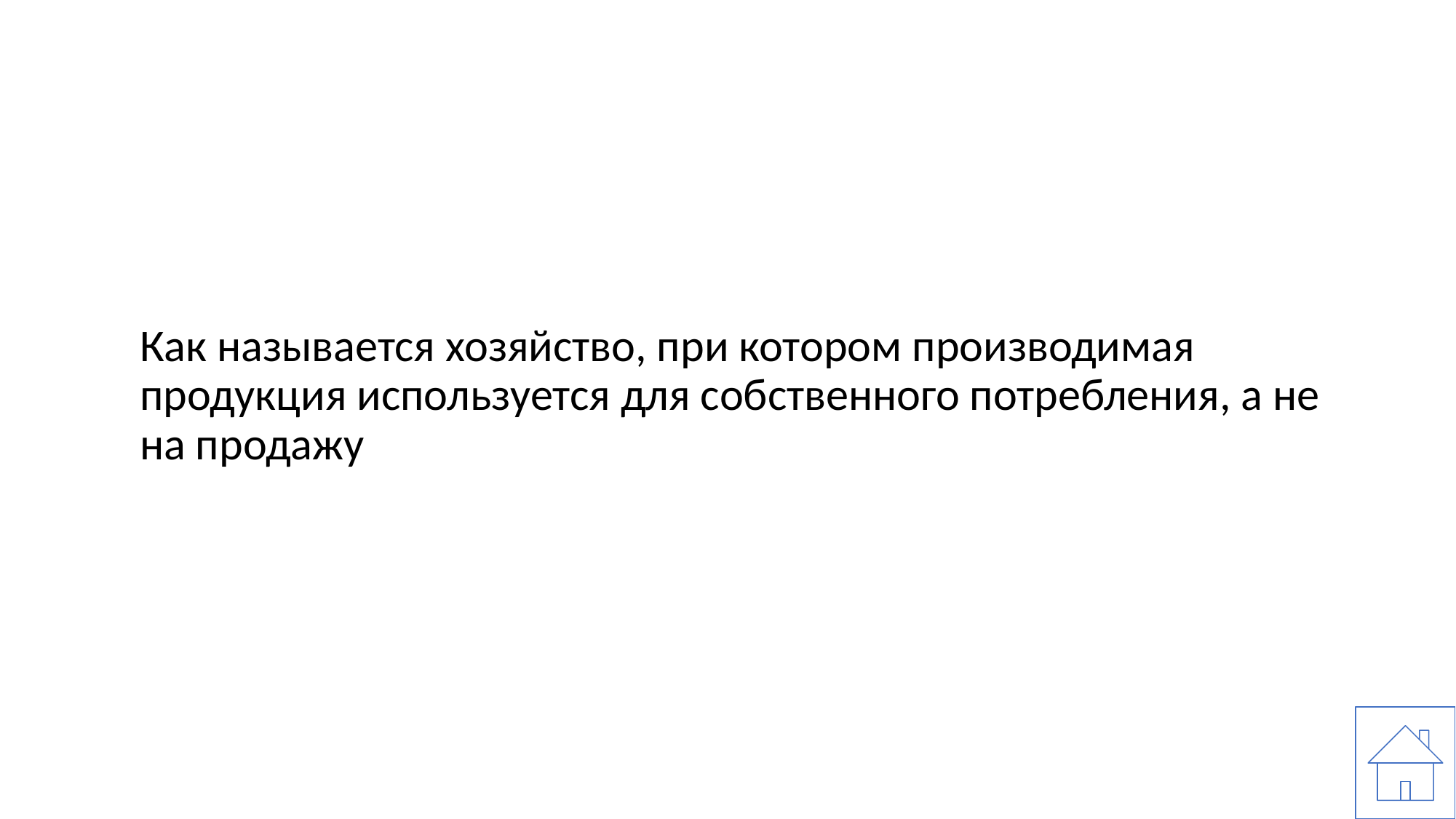

# Как называется хозяйство, при котором производимая продукция используется для собственного потребления, а не на продажу